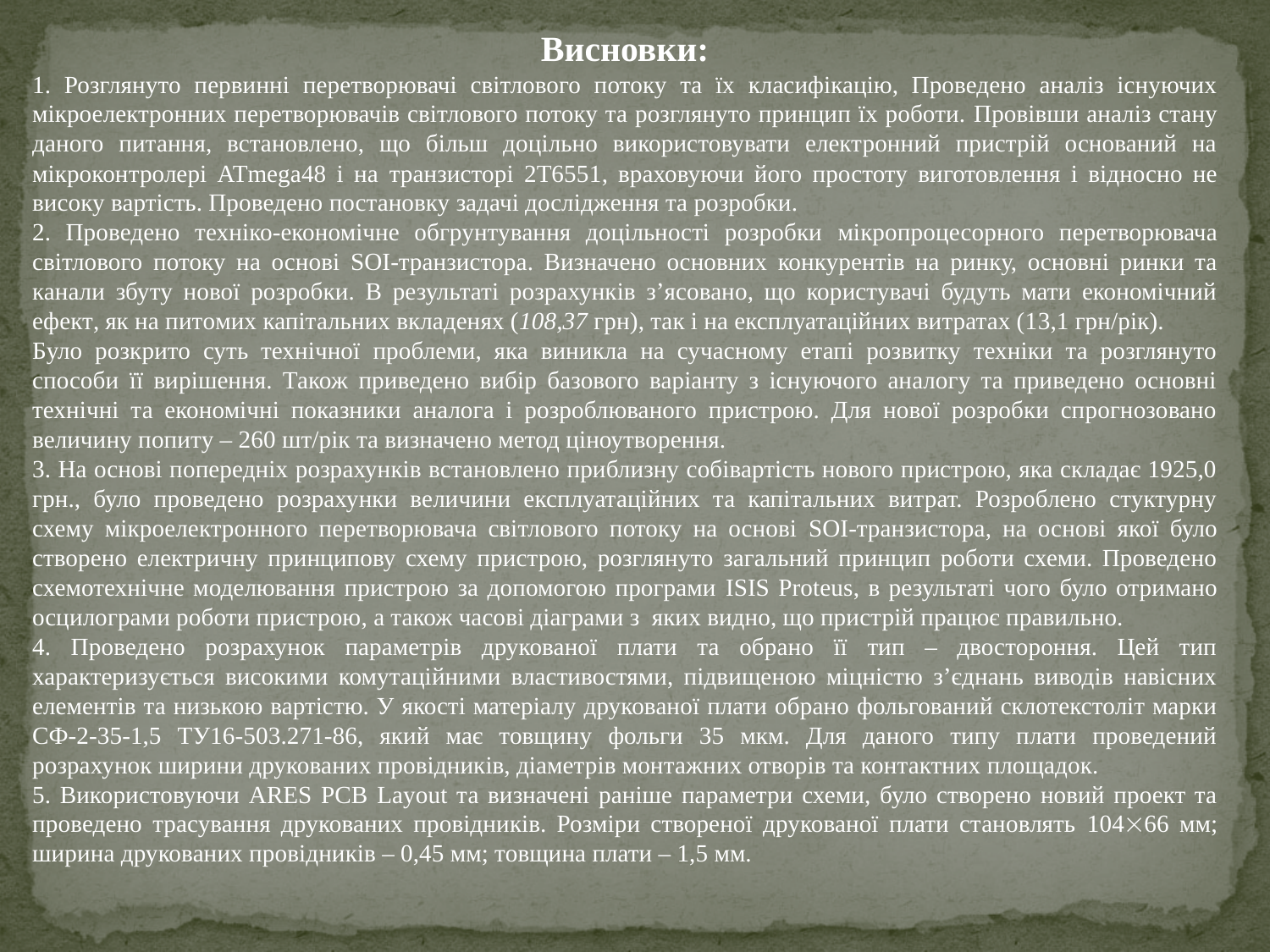

Висновки:
1. Розглянуто первинні перетворювачі світлового потоку та їх класифікацію, Проведено аналіз існуючих мікроелектронних перетворювачів світлового потоку та розглянуто принцип їх роботи. Провівши аналіз стану даного питання, встановлено, що більш доцільно використовувати електронний пристрій оснований на мікроконтролері ATmega48 і на транзисторі 2Т6551, враховуючи його простоту виготовлення і відносно не високу вартість. Проведено постановку задачі дослідження та розробки.
2. Проведено техніко-економічне обгрунтування доцільності розробки мікропроцесорного перетворювача світлового потоку на основі SOI-транзистора. Визначено основних конкурентів на ринку, основні ринки та канали збуту нової розробки. В результаті розрахунків з’ясовано, що користувачі будуть мати економічний ефект, як на питомих капітальних вкладенях (108,37 грн), так і на експлуатаційних витратах (13,1 грн/рік).
Було розкрито суть технічної проблеми, яка виникла на сучасному етапі розвитку техніки та розглянуто способи її вирішення. Також приведено вибір базового варіанту з існуючого аналогу та приведено основні технічні та економічні показники аналога і розроблюваного пристрою. Для нової розробки спрогнозовано величину попиту – 260 шт/рік та визначено метод ціноутворення.
3. На основі попередніх розрахунків встановлено приблизну собівартість нового пристрою, яка складає 1925,0 грн., було проведено розрахунки величини експлуатаційних та капітальних витрат. Розроблено стуктурну схему мікроелектронного перетворювача світлового потоку на основі SOI-транзистора, на основі якої було створено електричну принципову схему пристрою, розглянуто загальний принцип роботи схеми. Проведено схемотехнічне моделювання пристрою за допомогою програми ISIS Proteus, в результаті чого було отримано осцилограми роботи пристрою, а також часові діаграми з  яких видно, що пристрій працює правильно.
4. Проведено розрахунок параметрів друкованої плати та обрано її тип – двостороння. Цей тип характеризується високими комутаційними властивостями, підвищеною міцністю з’єднань виводів навісних елементів та низькою вартістю. У якості матеріалу друкованої плати обрано фольгований склотекстоліт марки СФ-2-35-1,5 ТУ16-503.271-86, який має товщину фольги 35 мкм. Для даного типу плати проведений розрахунок ширини друкованих провідників, діаметрів монтажних отворів та контактних площадок.
5. Використовуючи ARES PCB Layout та визначені раніше параметри схеми, було створено новий проект та проведено трасування друкованих провідників. Розміри створеної друкованої плати становлять 104×66 мм; ширина друкованих провідників – 0,45 мм; товщина плати – 1,5 мм.